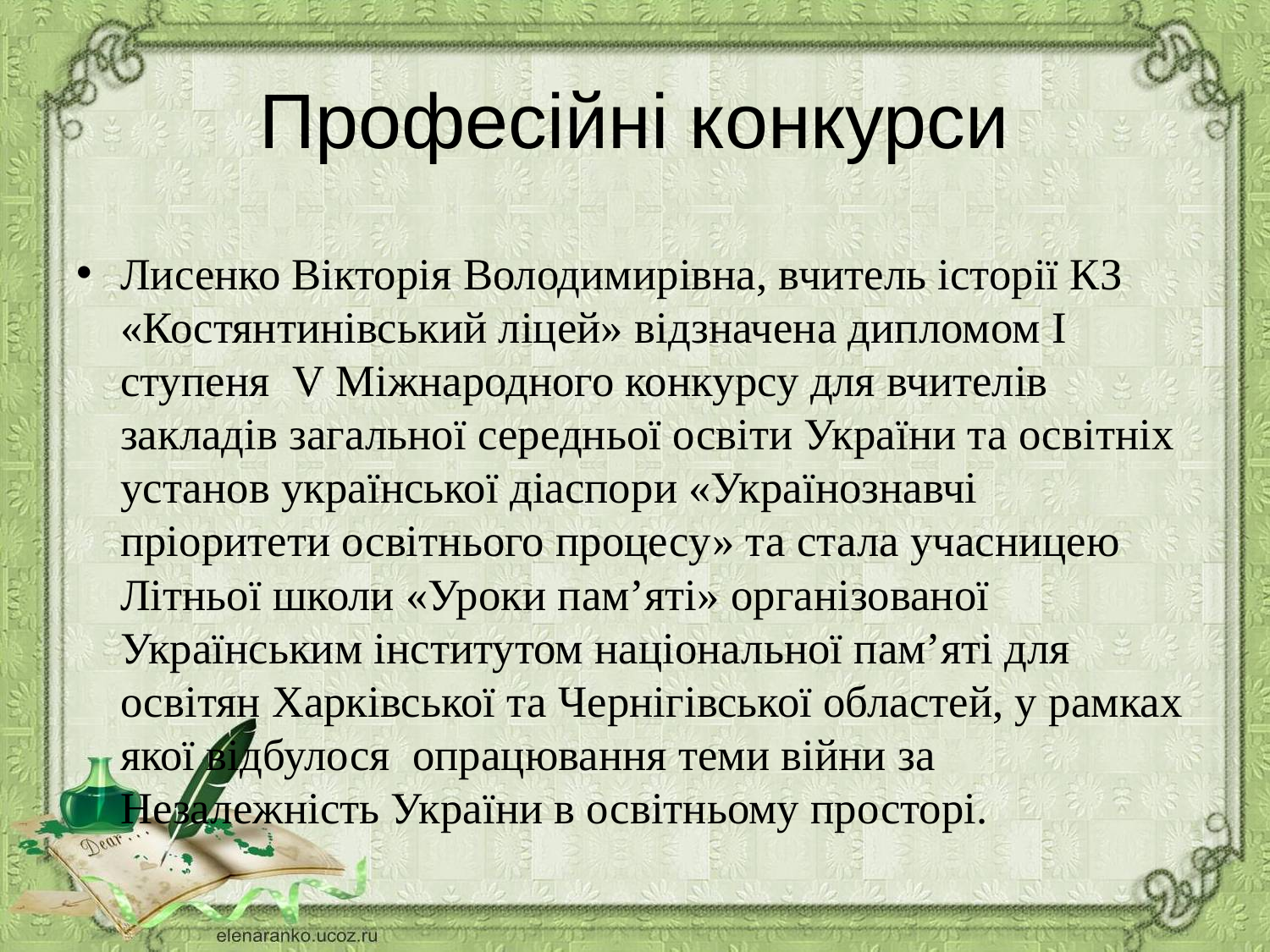

# Професійні конкурси

Лисенко Вікторія Володимирівна, вчитель історії КЗ «Костянтинівський ліцей» відзначена дипломом І ступеня  V Міжнародного конкурсу для вчителів закладів загальної середньої освіти України та освітніх установ української діаспори «Українознавчі пріоритети освітнього процесу» та стала учасницею Літньої школи «Уроки пам’яті» організованої Українським інститутом національної пам’яті для освітян Харківської та Чернігівської областей, у рамках якої відбулося  опрацювання теми війни за Незалежність України в освітньому просторі.